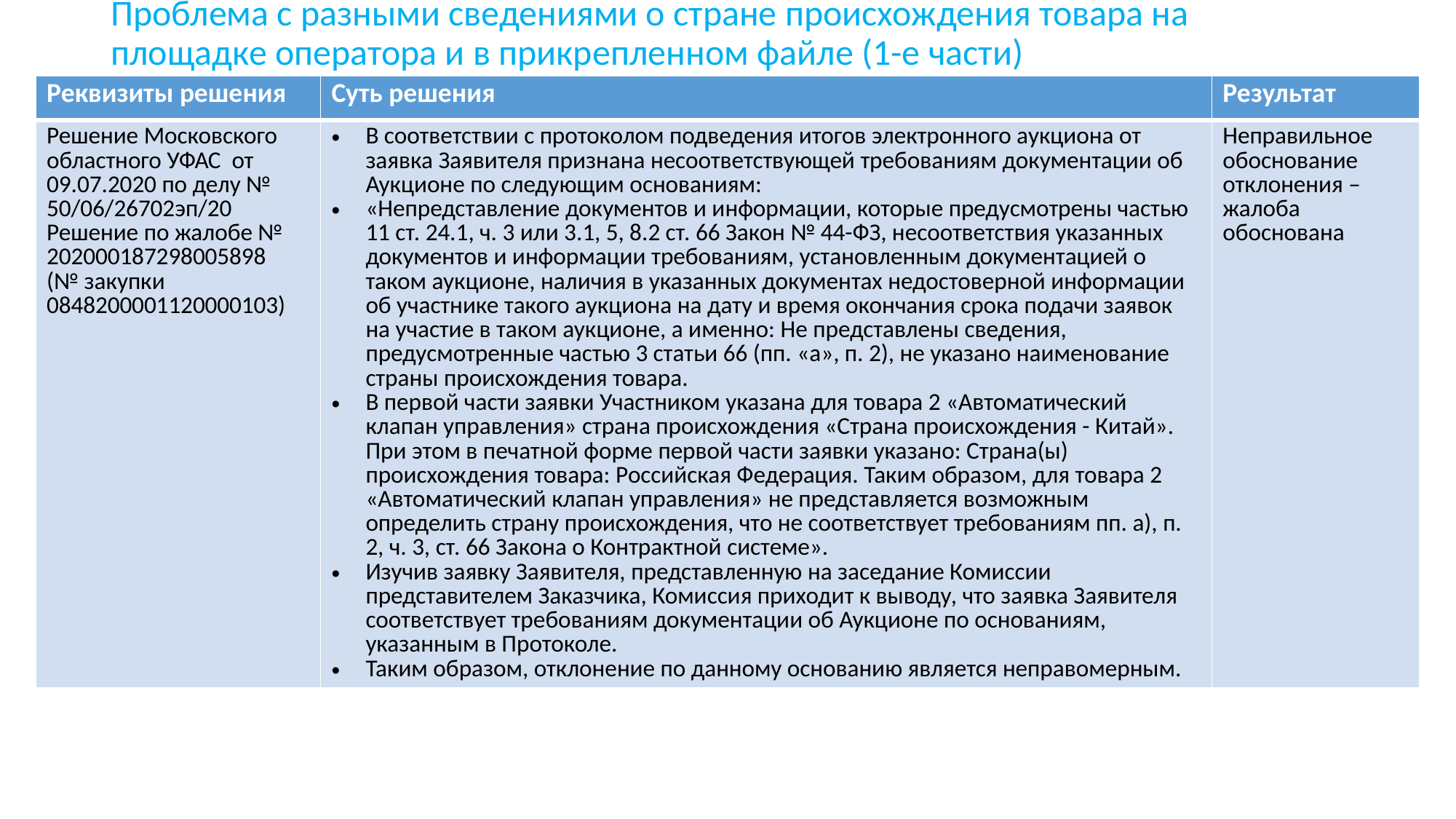

# Проблема с разными сведениями о стране происхождения товара на площадке оператора и в прикрепленном файле (1-е части)
| Реквизиты решения | Суть решения | Результат |
| --- | --- | --- |
| Решение Московского областного УФАС от 09.07.2020 по делу № 50/06/26702эп/20 Решение по жалобе № 202000187298005898 (№ закупки 0848200001120000103) | В соответствии с протоколом подведения итогов электронного аукциона от заявка Заявителя признана несоответствующей требованиям документации об Аукционе по следующим основаниям: «Непредставление документов и информации, которые предусмотрены частью 11 ст. 24.1, ч. 3 или 3.1, 5, 8.2 ст. 66 Закон № 44-ФЗ, несоответствия указанных документов и информации требованиям, установленным документацией о таком аукционе, наличия в указанных документах недостоверной информации об участнике такого аукциона на дату и время окончания срока подачи заявок на участие в таком аукционе, а именно: Не представлены сведения, предусмотренные частью 3 статьи 66 (пп. «а», п. 2), не указано наименование страны происхождения товара. В первой части заявки Участником указана для товара 2 «Автоматический клапан управления» страна происхождения «Страна происхождения - Китай». При этом в печатной форме первой части заявки указано: Страна(ы) происхождения товара: Российская Федерация. Таким образом, для товара 2 «Автоматический клапан управления» не представляется возможным определить страну происхождения, что не соответствует требованиям пп. а), п. 2, ч. 3, ст. 66 Закона о Контрактной системе». Изучив заявку Заявителя, представленную на заседание Комиссии представителем Заказчика, Комиссия приходит к выводу, что заявка Заявителя соответствует требованиям документации об Аукционе по основаниям, указанным в Протоколе. Таким образом, отклонение по данному основанию является неправомерным. | Неправильное обоснование отклонения – жалоба обоснована |